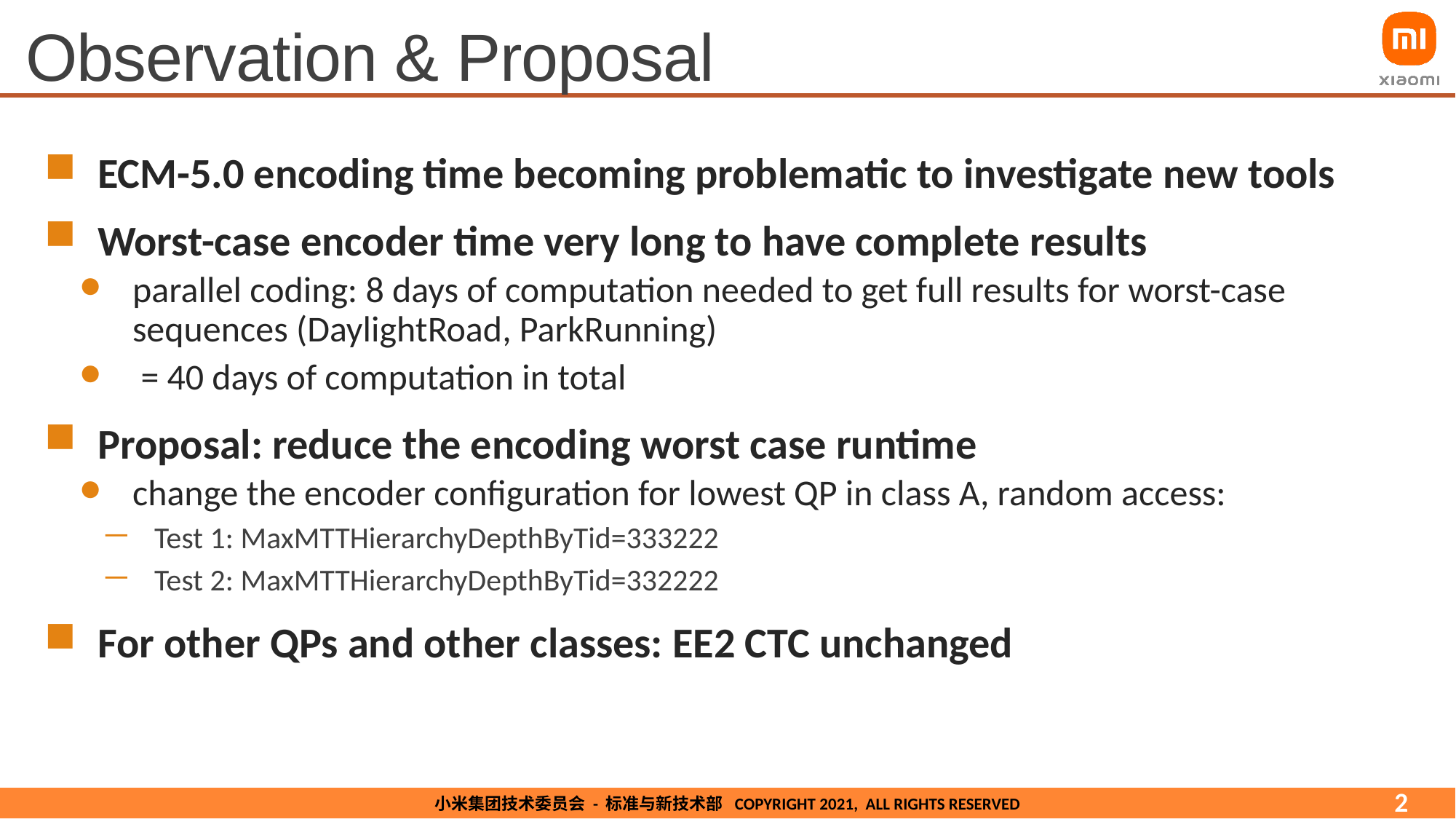

# Observation & Proposal
ECM-5.0 encoding time becoming problematic to investigate new tools
Worst-case encoder time very long to have complete results
parallel coding: 8 days of computation needed to get full results for worst-case sequences (DaylightRoad, ParkRunning)
 = 40 days of computation in total
Proposal: reduce the encoding worst case runtime
change the encoder configuration for lowest QP in class A, random access:
Test 1: MaxMTTHierarchyDepthByTid=333222
Test 2: MaxMTTHierarchyDepthByTid=332222
For other QPs and other classes: EE2 CTC unchanged
2